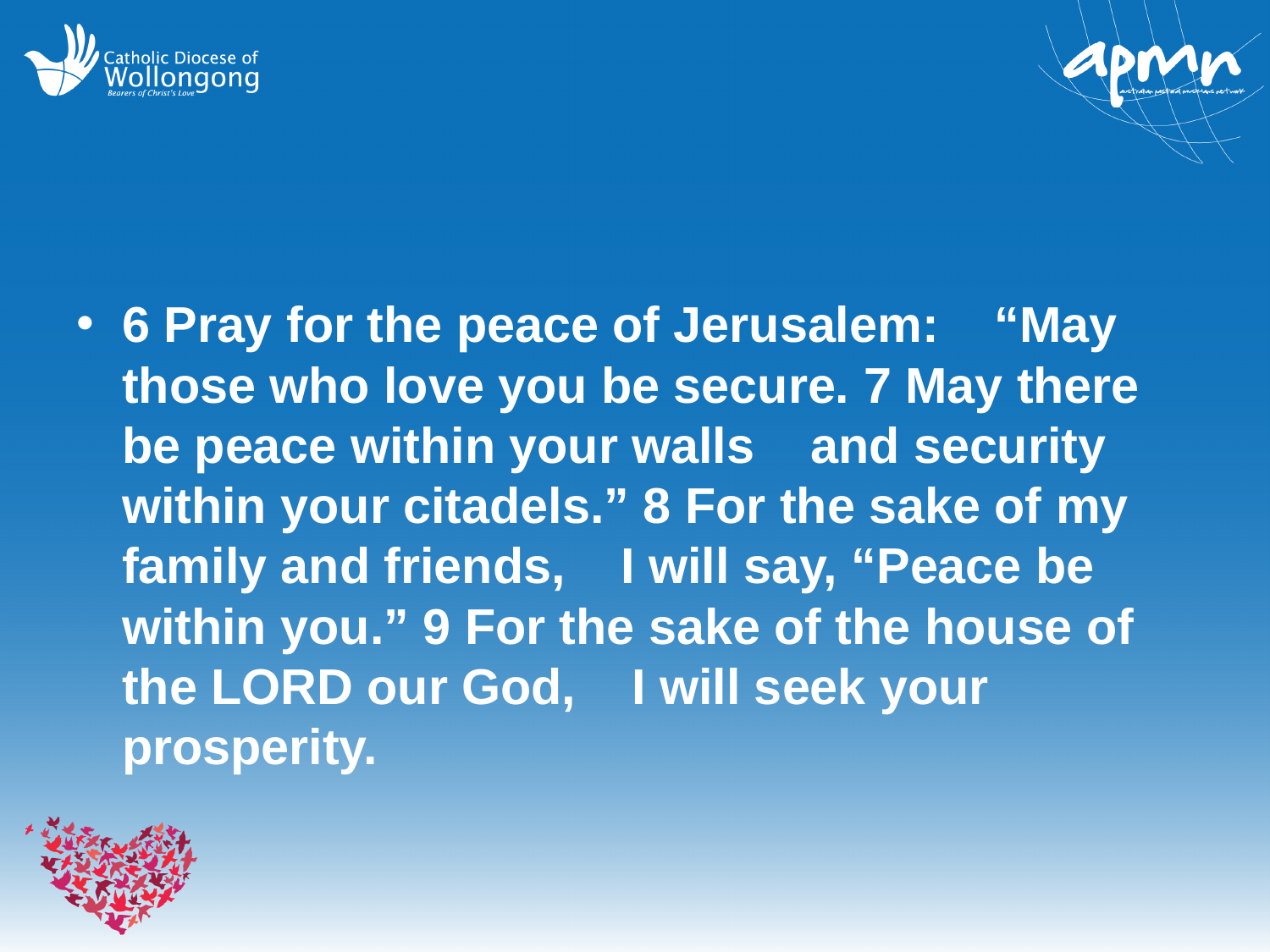

#
6 Pray for the peace of Jerusalem:     “May those who love you be secure.  7 May there be peace within your walls     and security within your citadels.”  8 For the sake of my family and friends,     I will say, “Peace be within you.”  9 For the sake of the house of the LORD our God,     I will seek your prosperity.